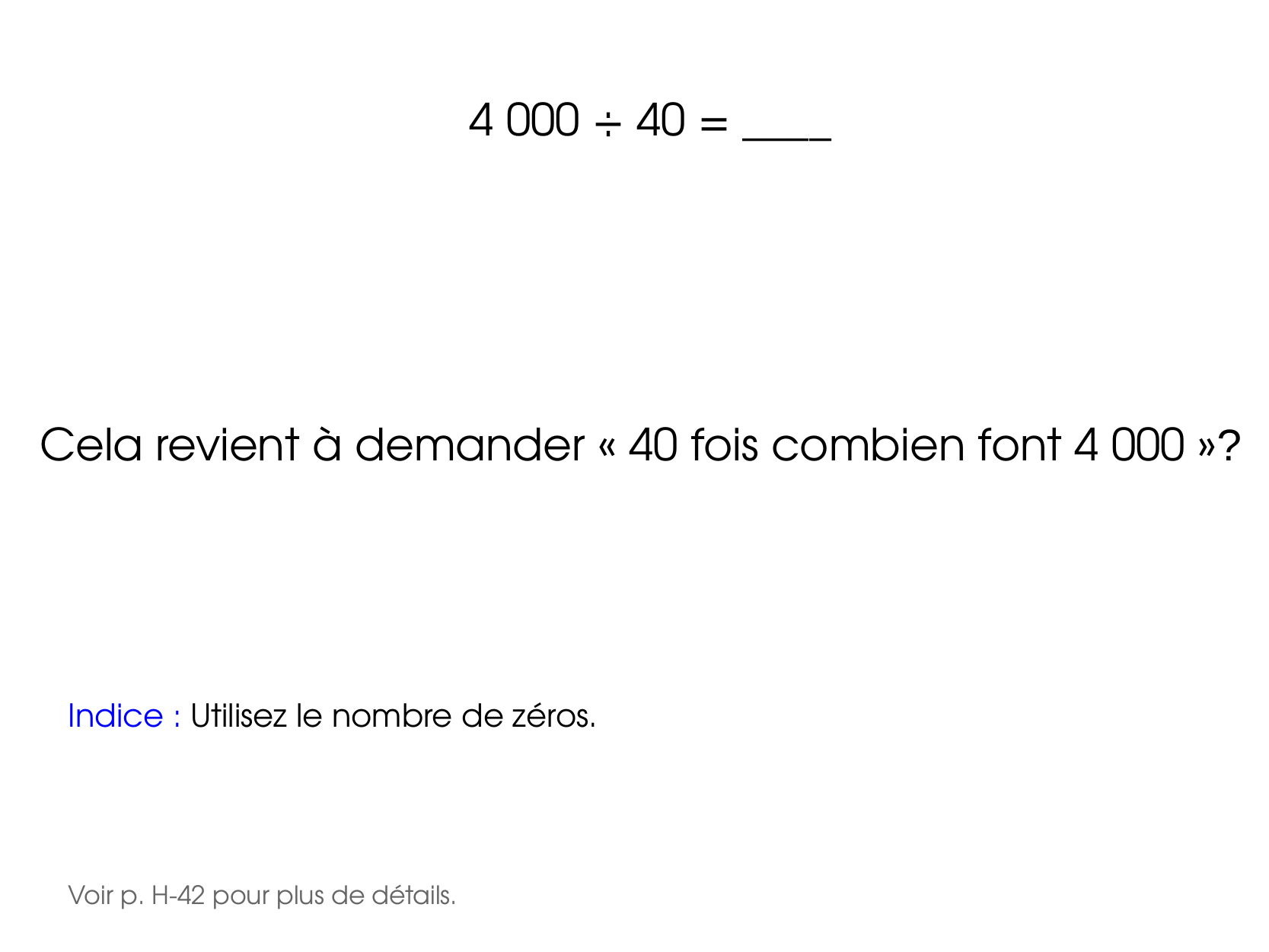

4 000 ÷ 40 = ____
Cela revient à demander « 40 fois combien font 4 000 »?
Indice : Utilisez le nombre de zéros.
Voir p. H-42 pour plus de détails.